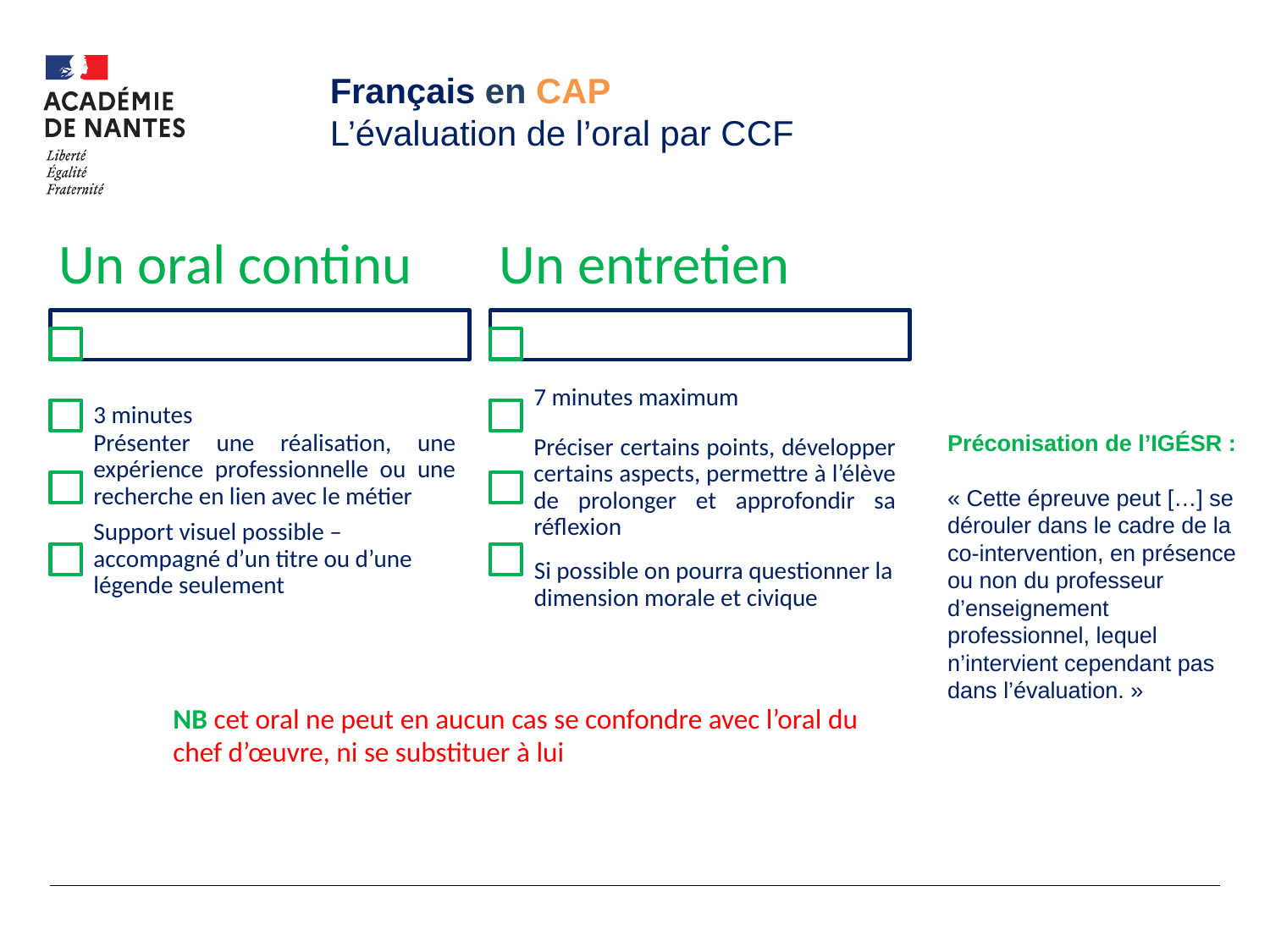

#
Français en CAP
L’évaluation de l’oral par CCF
Un oral continu
3 minutes
Présenter une réalisation, une expérience professionnelle ou une recherche en lien avec le métier

Support visuel possible – accompagné d’un titre ou d’une légende seulement
Un entretien
7 minutes maximum

Préciser certains points, développer certains aspects, permettre à l’élève de prolonger et approfondir sa réflexion
Si possible on pourra questionner la dimension morale et civique
Préconisation de l’IGÉSR :

« Cette épreuve peut […] se dérouler dans le cadre de la co-intervention, en présence ou non du professeur d’enseignement professionnel, lequel n’intervient cependant pas dans l’évaluation. »

NB cet oral ne peut en aucun cas se confondre avec l’oral du chef d’œuvre, ni se substituer à lui